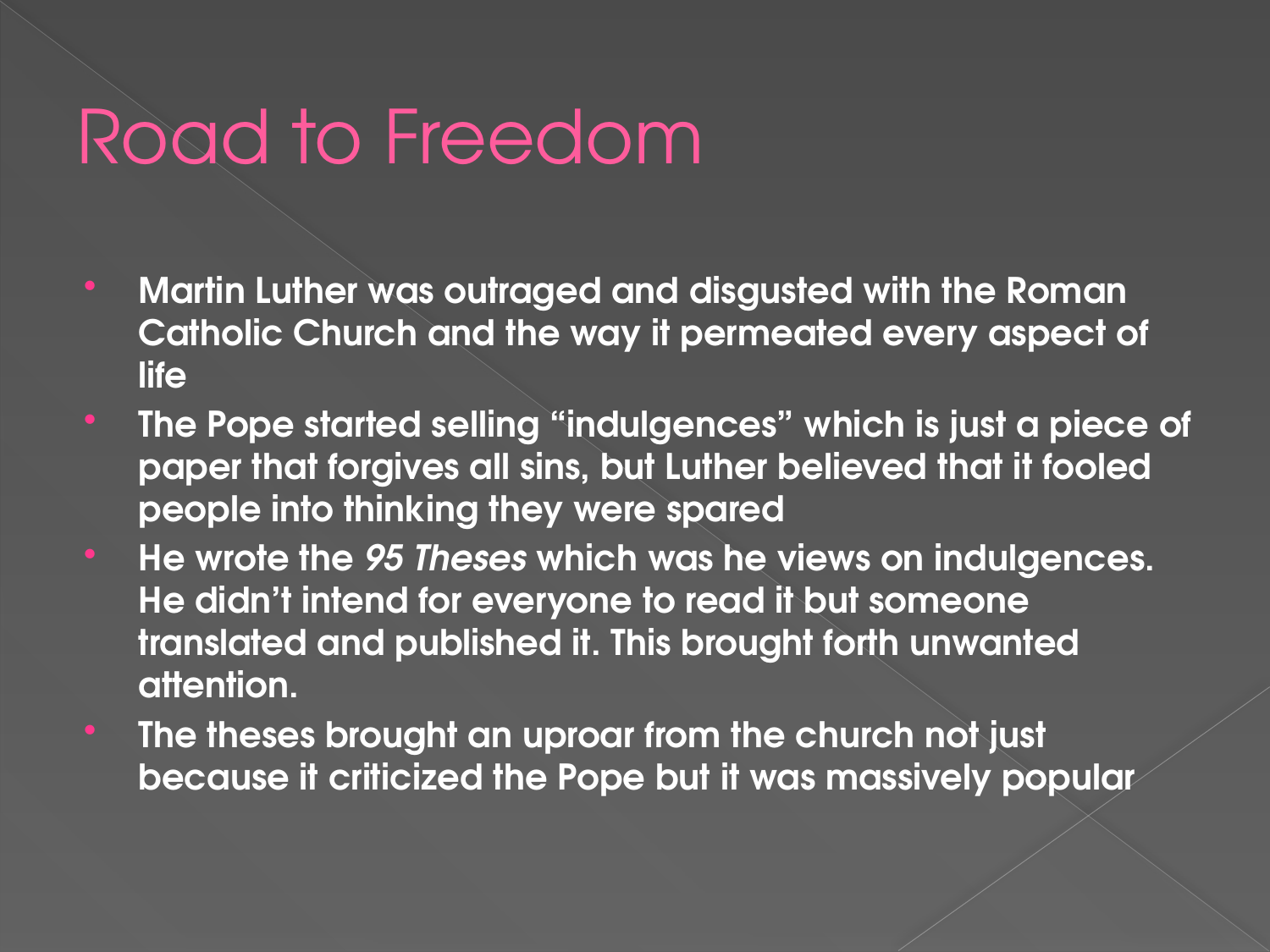

Road to Freedom
Martin Luther was outraged and disgusted with the Roman Catholic Church and the way it permeated every aspect of life
The Pope started selling “indulgences” which is just a piece of paper that forgives all sins, but Luther believed that it fooled people into thinking they were spared
He wrote the 95 Theses which was he views on indulgences. He didn’t intend for everyone to read it but someone translated and published it. This brought forth unwanted attention.
The theses brought an uproar from the church not just because it criticized the Pope but it was massively popular